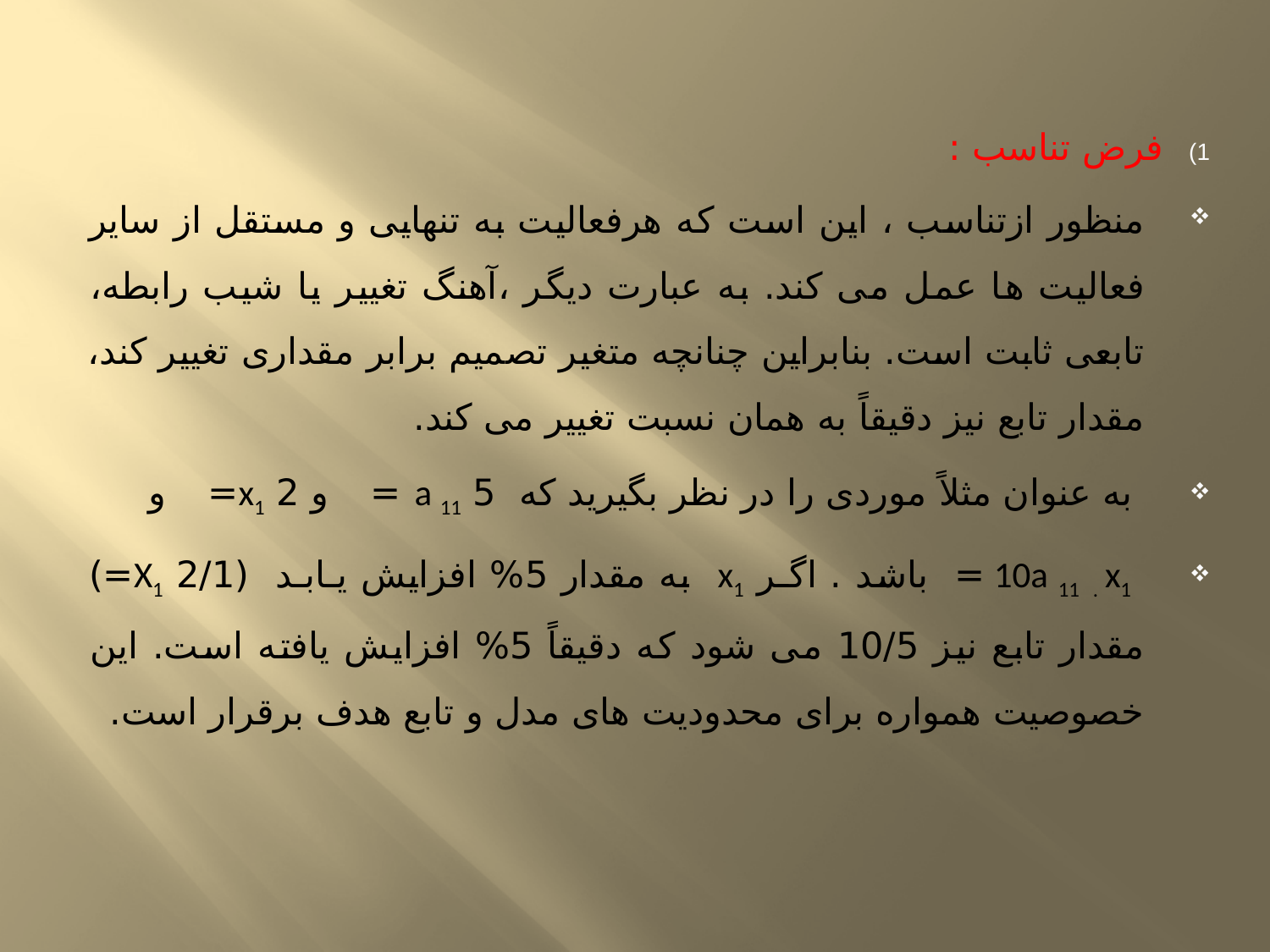

فرض تناسب :
منظور ازتناسب ، این است که هرفعالیت به تنهایی و مستقل از سایر فعالیت ها عمل می کند. به عبارت دیگر ،آهنگ تغییر یا شیب رابطه، تابعی ثابت است. بنابراین چنانچه متغیر تصمیم برابر مقداری تغییر کند، مقدار تابع نیز دقیقاً به همان نسبت تغییر می کند.
 به عنوان مثلاً موردی را در نظر بگیرید که  5 a 11  =    و 2 x1=    و
 10a 11  . x1 =  باشد . اگـر x1  به مقدار 5% افزایش یـابـد  (2/1 X1=) مقدار تابع نیز 10/5 می شود که دقیقاً 5% افزایش یافته است. این خصوصیت همواره برای محدودیت های مدل و تابع هدف برقرار است.